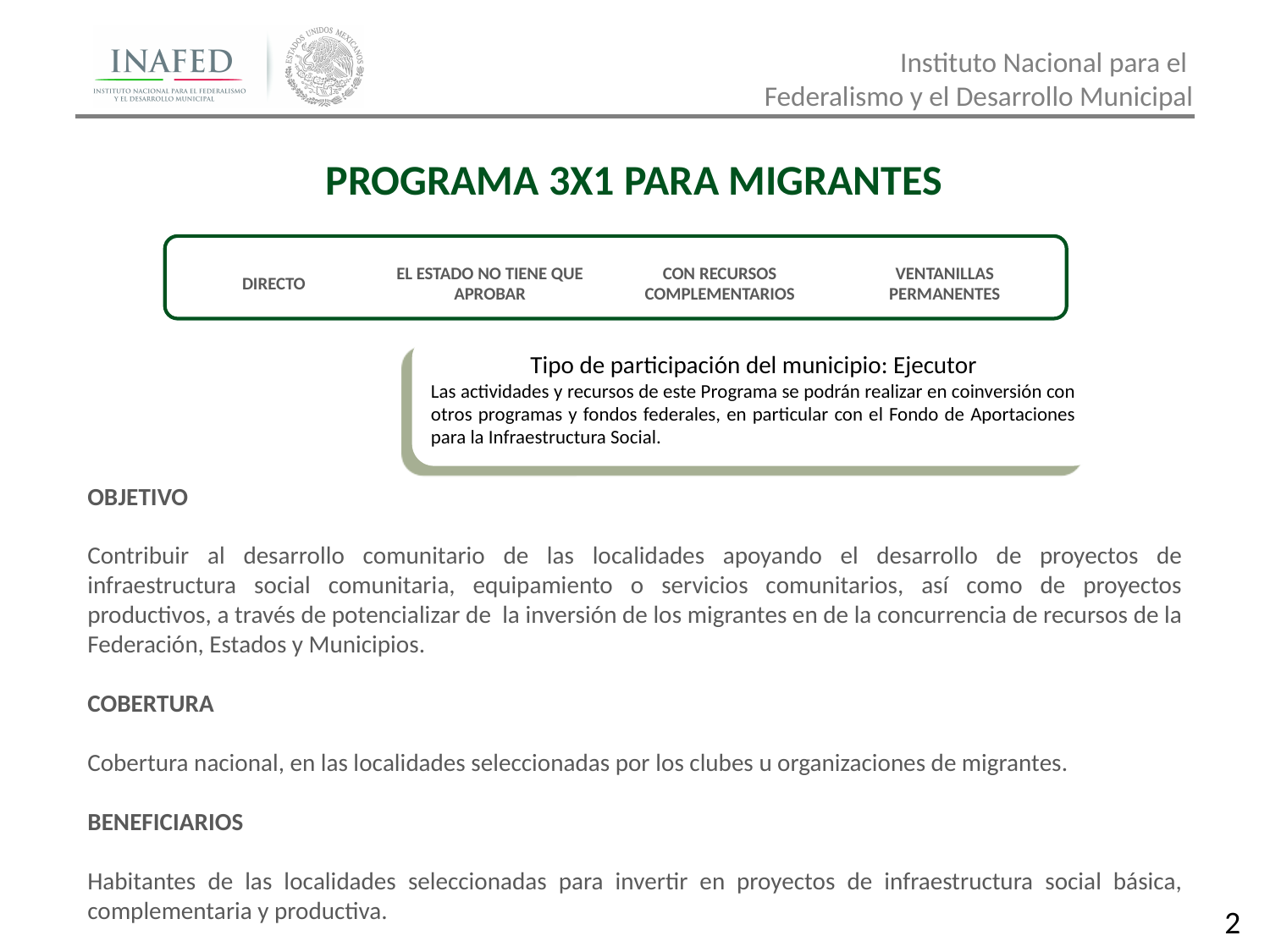

PROGRAMA 3X1 PARA MIGRANTES

| DIRECTO | EL ESTADO NO TIENE QUE APROBAR | CON RECURSOS COMPLEMENTARIOS | VENTANILLAS PERMANENTES |
| --- | --- | --- | --- |
Tipo de participación del municipio: Ejecutor
Las actividades y recursos de este Programa se podrán realizar en coinversión con otros programas y fondos federales, en particular con el Fondo de Aportaciones para la Infraestructura Social.
OBJETIVO

Contribuir al desarrollo comunitario de las localidades apoyando el desarrollo de proyectos de infraestructura social comunitaria, equipamiento o servicios comunitarios, así como de proyectos productivos, a través de potencializar de  la inversión de los migrantes en de la concurrencia de recursos de la Federación, Estados y Municipios.

COBERTURA

Cobertura nacional, en las localidades seleccionadas por los clubes u organizaciones de migrantes.

BENEFICIARIOS

Habitantes de las localidades seleccionadas para invertir en proyectos de infraestructura social básica, complementaria y productiva.

2